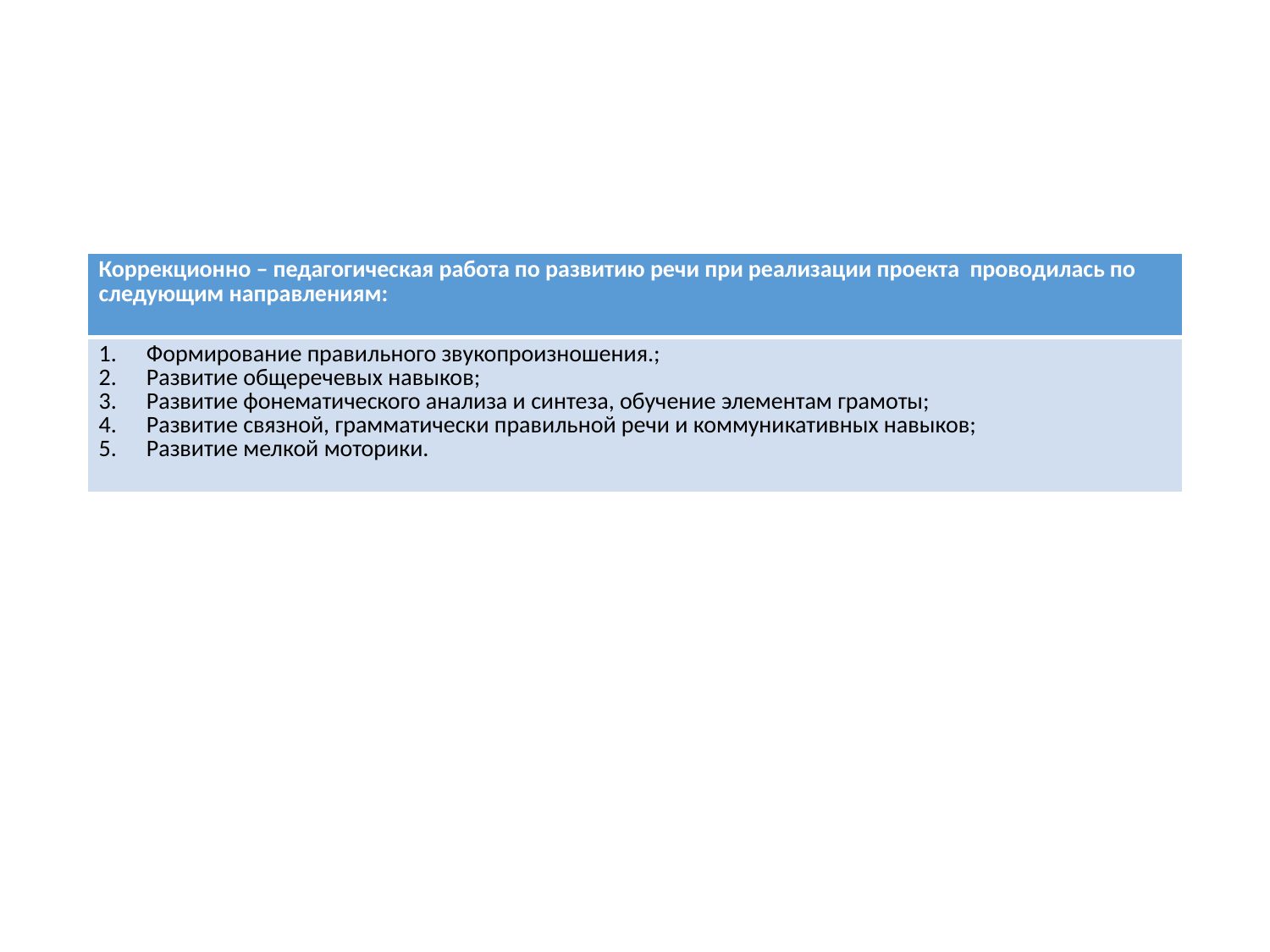

#
| Коррекционно – педагогическая работа по развитию речи при реализации проекта проводилась по следующим направлениям: |
| --- |
| Формирование правильного звукопроизношения.; Развитие общеречевых навыков; Развитие фонематического анализа и синтеза, обучение элементам грамоты; Развитие связной, грамматически правильной речи и коммуникативных навыков; Развитие мелкой моторики. |